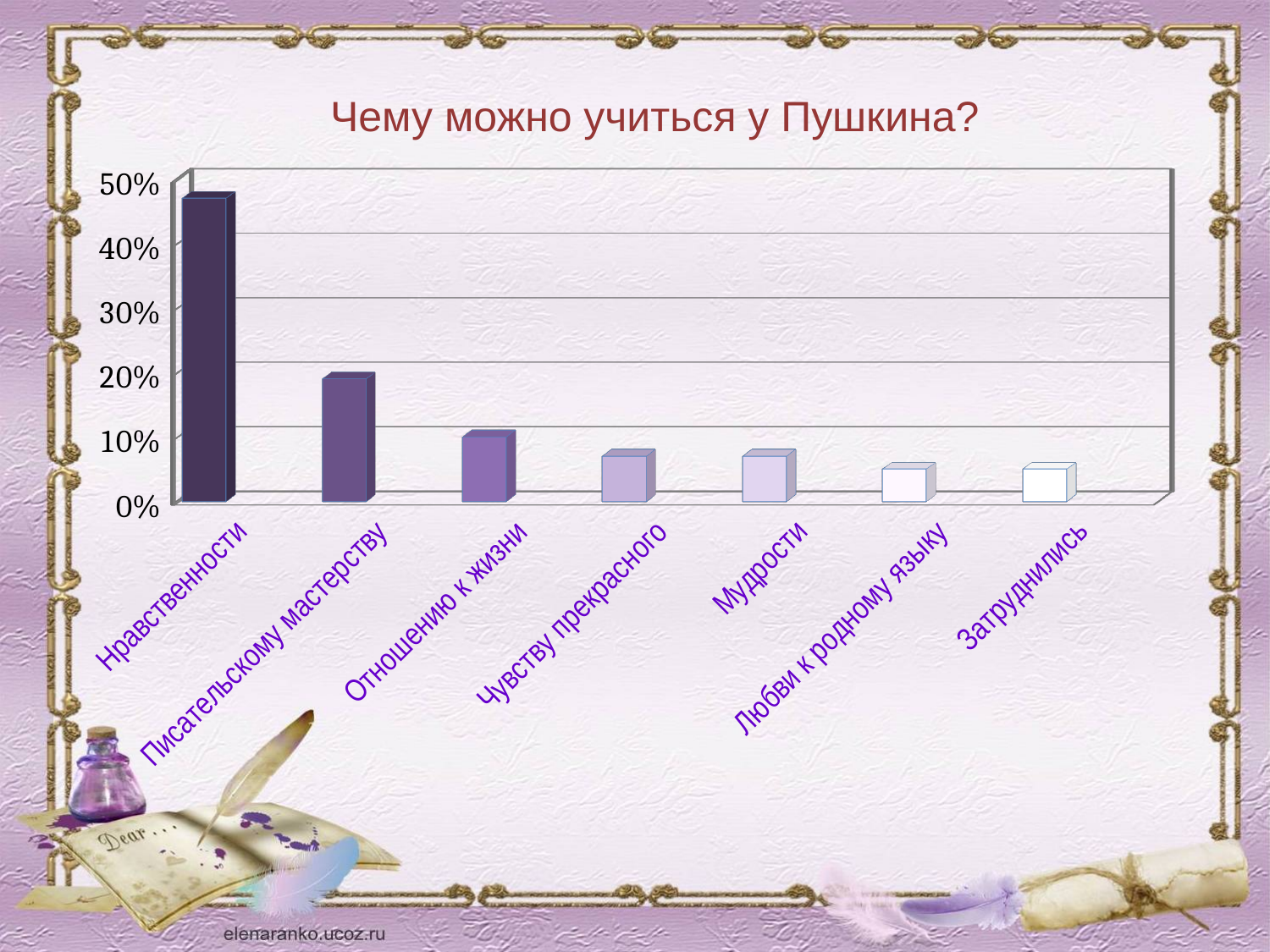

Чему можно учиться у Пушкина?

[unsupported chart]